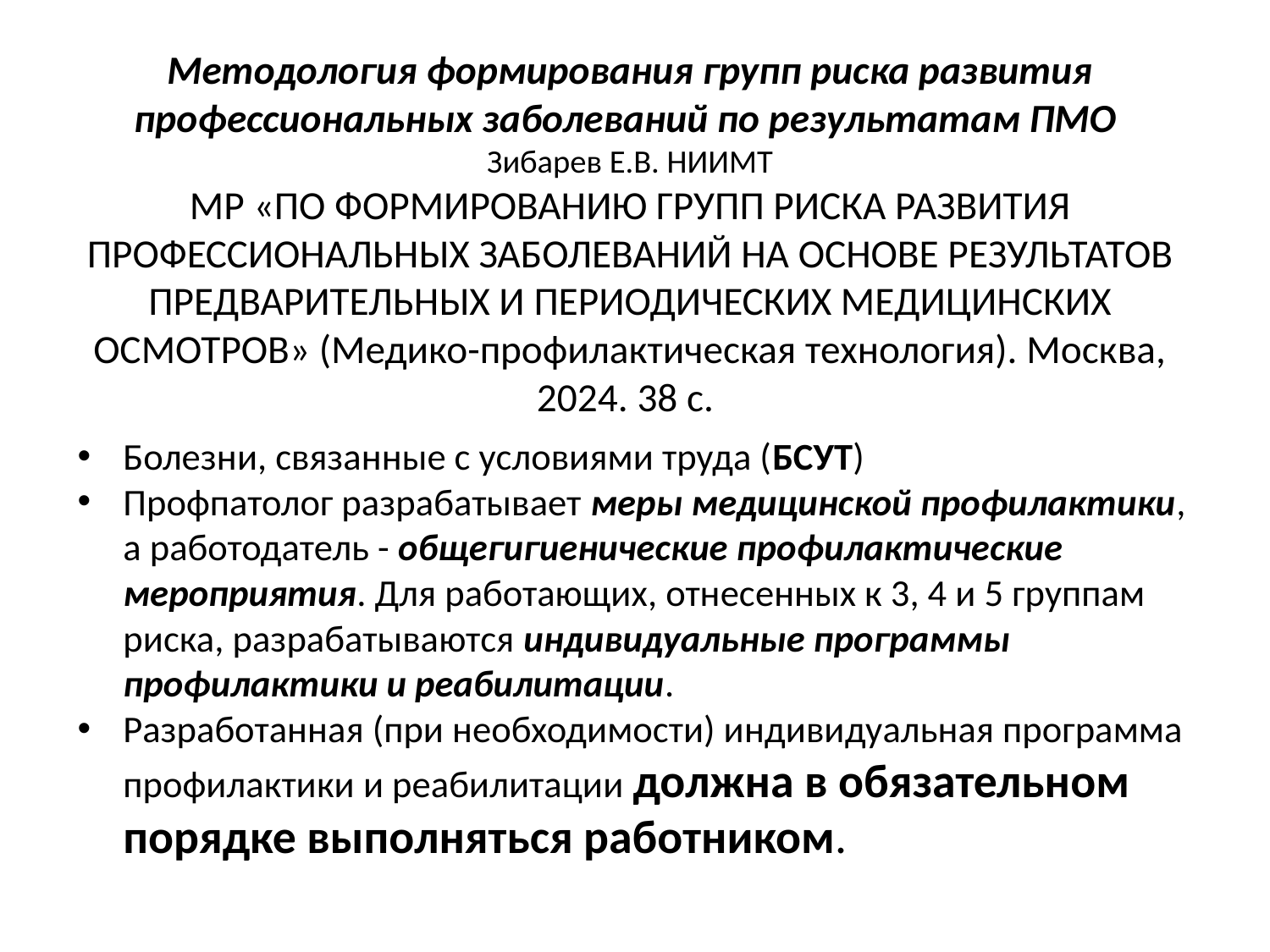

# Методология формирования групп риска развития профессиональных заболеваний по результатам ПМО Зибарев Е.В. НИИМТ МР «ПО ФОРМИРОВАНИЮ ГРУПП РИСКА РАЗВИТИЯ ПРОФЕССИОНАЛЬНЫХ ЗАБОЛЕВАНИЙ НА ОСНОВЕ РЕЗУЛЬТАТОВ ПРЕДВАРИТЕЛЬНЫХ И ПЕРИОДИЧЕСКИХ МЕДИЦИНСКИХ ОСМОТРОВ» (Медико-профилактическая технология). Москва, 2024. 38 с.
Болезни, связанные с условиями труда (БСУТ)
Профпатолог разрабатывает меры медицинской профилактики, а работодатель - общегигиенические профилактические мероприятия. Для работающих, отнесенных к 3, 4 и 5 группам риска, разрабатываются индивидуальные программы профилактики и реабилитации.
Разработанная (при необходимости) индивидуальная программа профилактики и реабилитации должна в обязательном порядке выполняться работником.